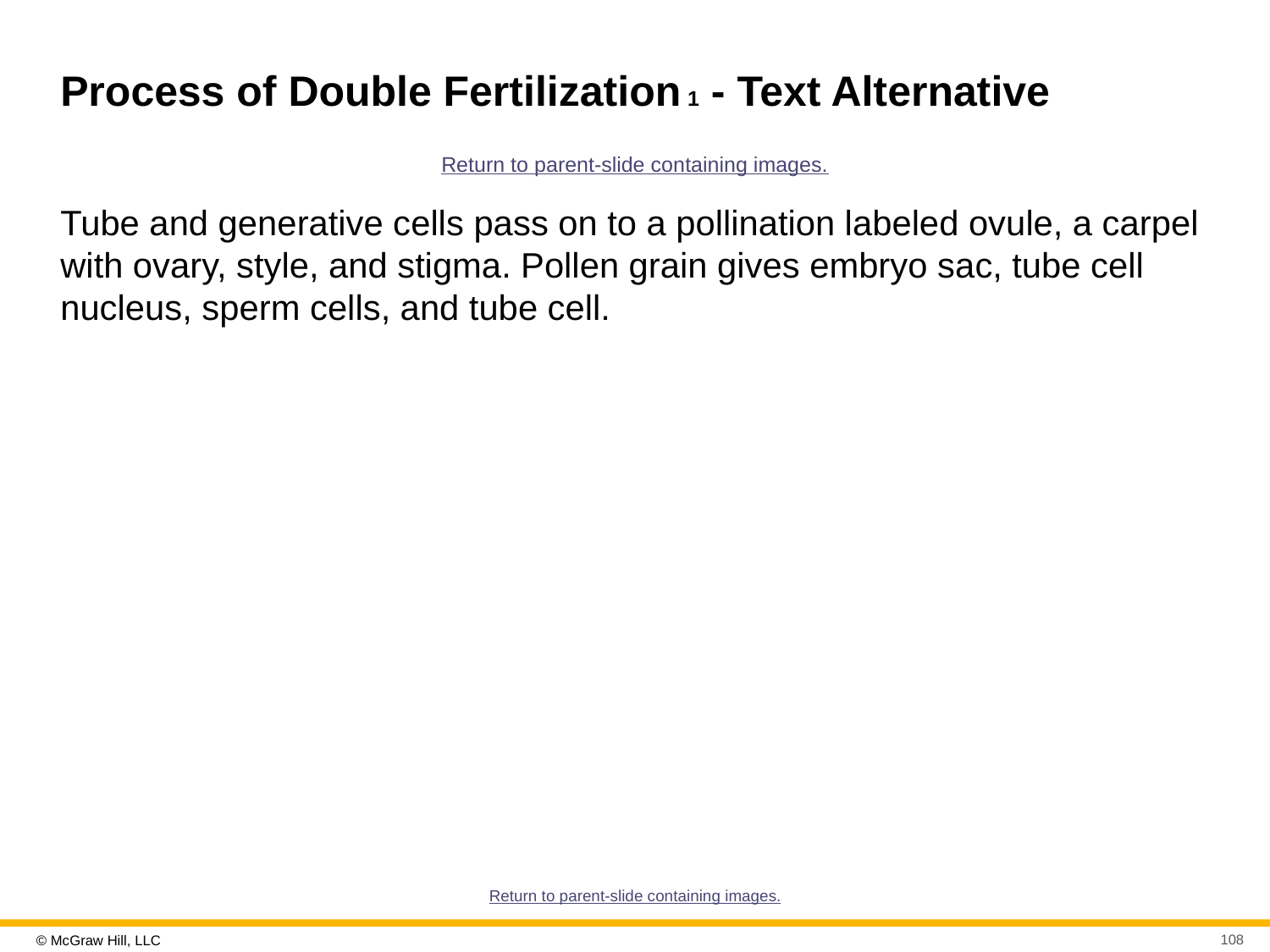

# Process of Double Fertilization 1 - Text Alternative
Return to parent-slide containing images.
Tube and generative cells pass on to a pollination labeled ovule, a carpel with ovary, style, and stigma. Pollen grain gives embryo sac, tube cell nucleus, sperm cells, and tube cell.
Return to parent-slide containing images.
108